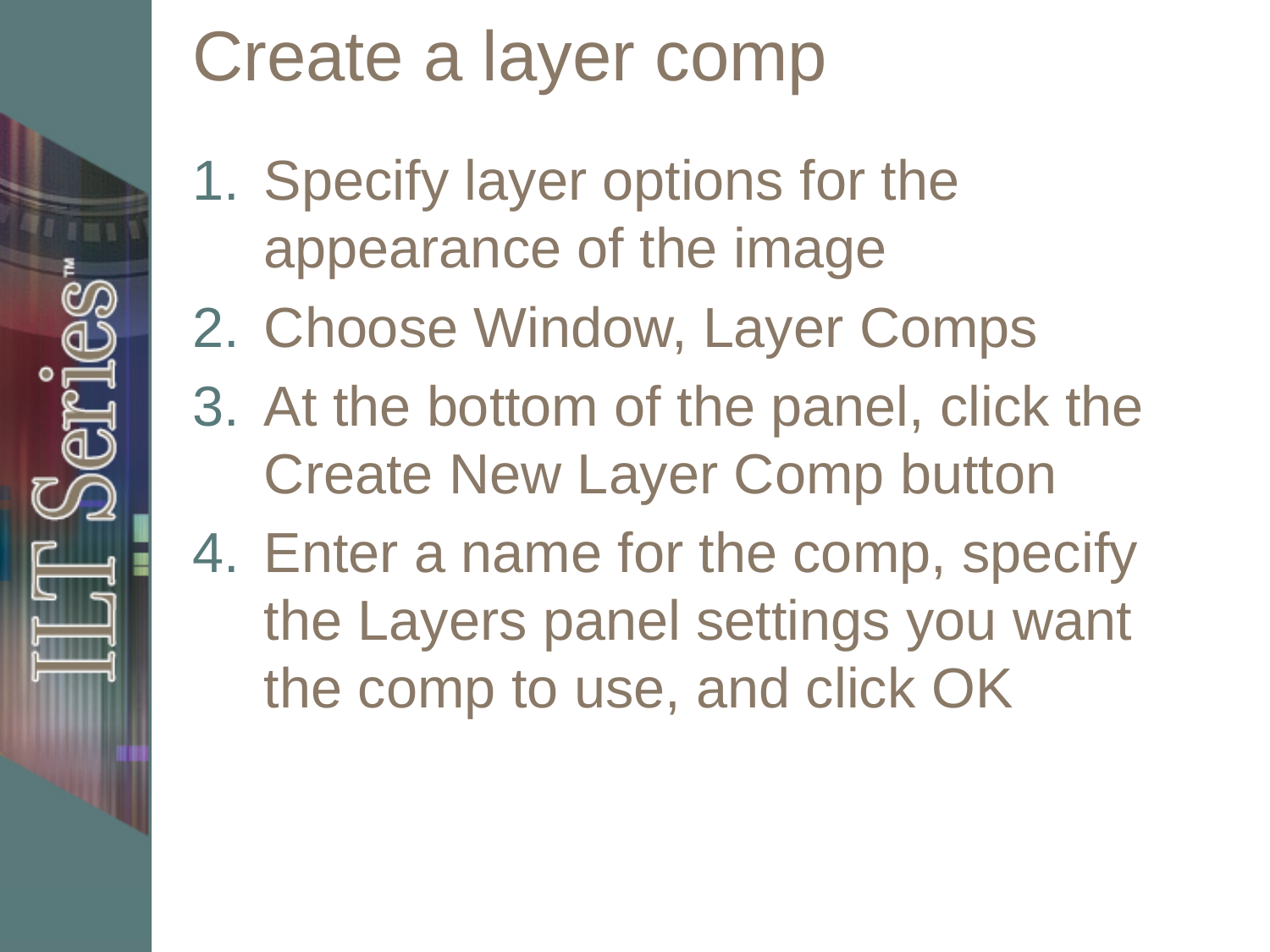

# Create a layer comp
Specify layer options for the appearance of the image
Choose Window, Layer Comps
At the bottom of the panel, click the Create New Layer Comp button
Enter a name for the comp, specify the Layers panel settings you want the comp to use, and click OK